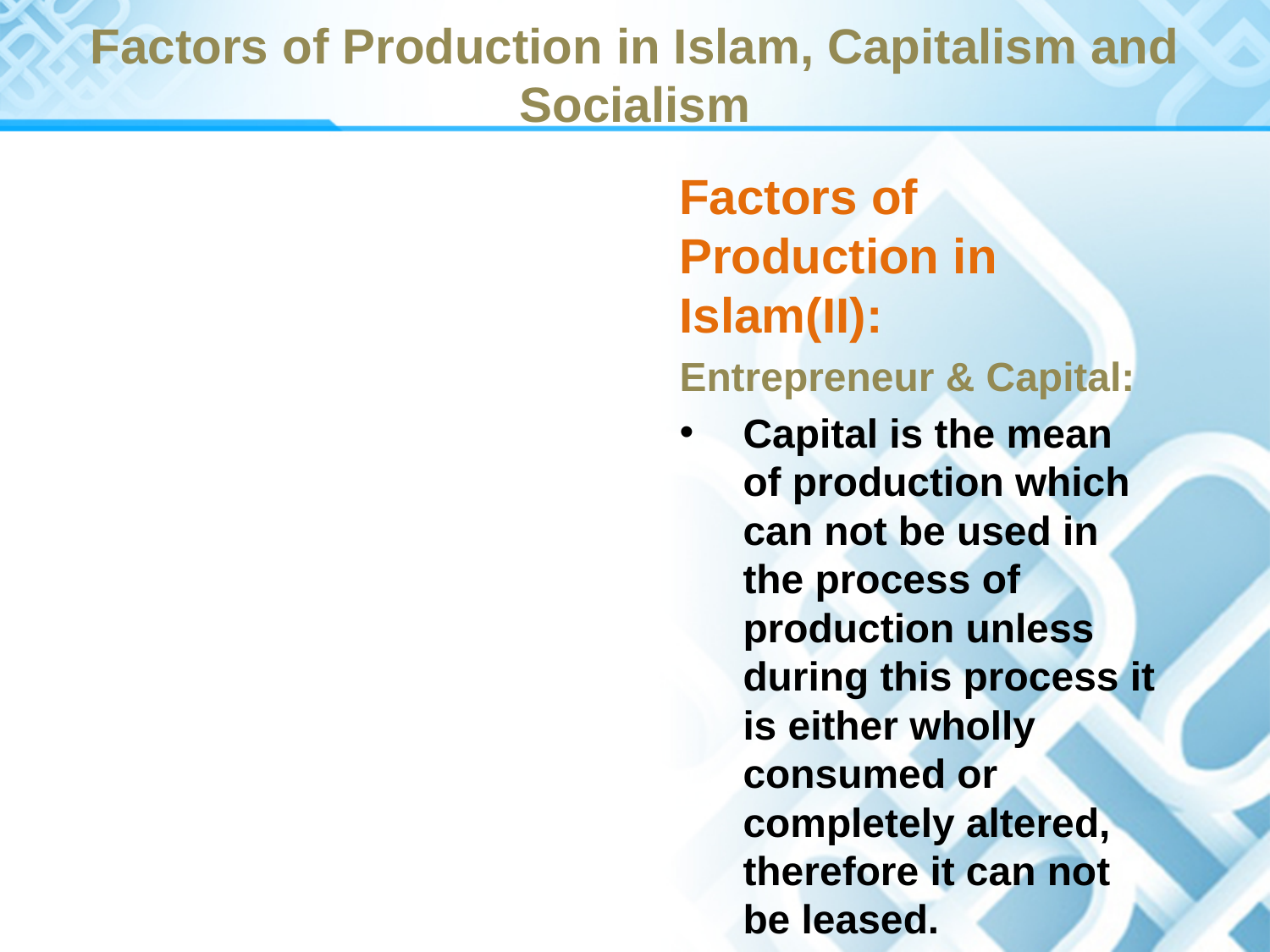

Factors of Production in Islam, Capitalism and Socialism
Factors of Production in Islam(II):
Entrepreneur & Capital:
Capital is the mean of production which can not be used in the process of production unless during this process it is either wholly consumed or completely altered, therefore it can not be leased.
Exp. Liquid money or food stuff.